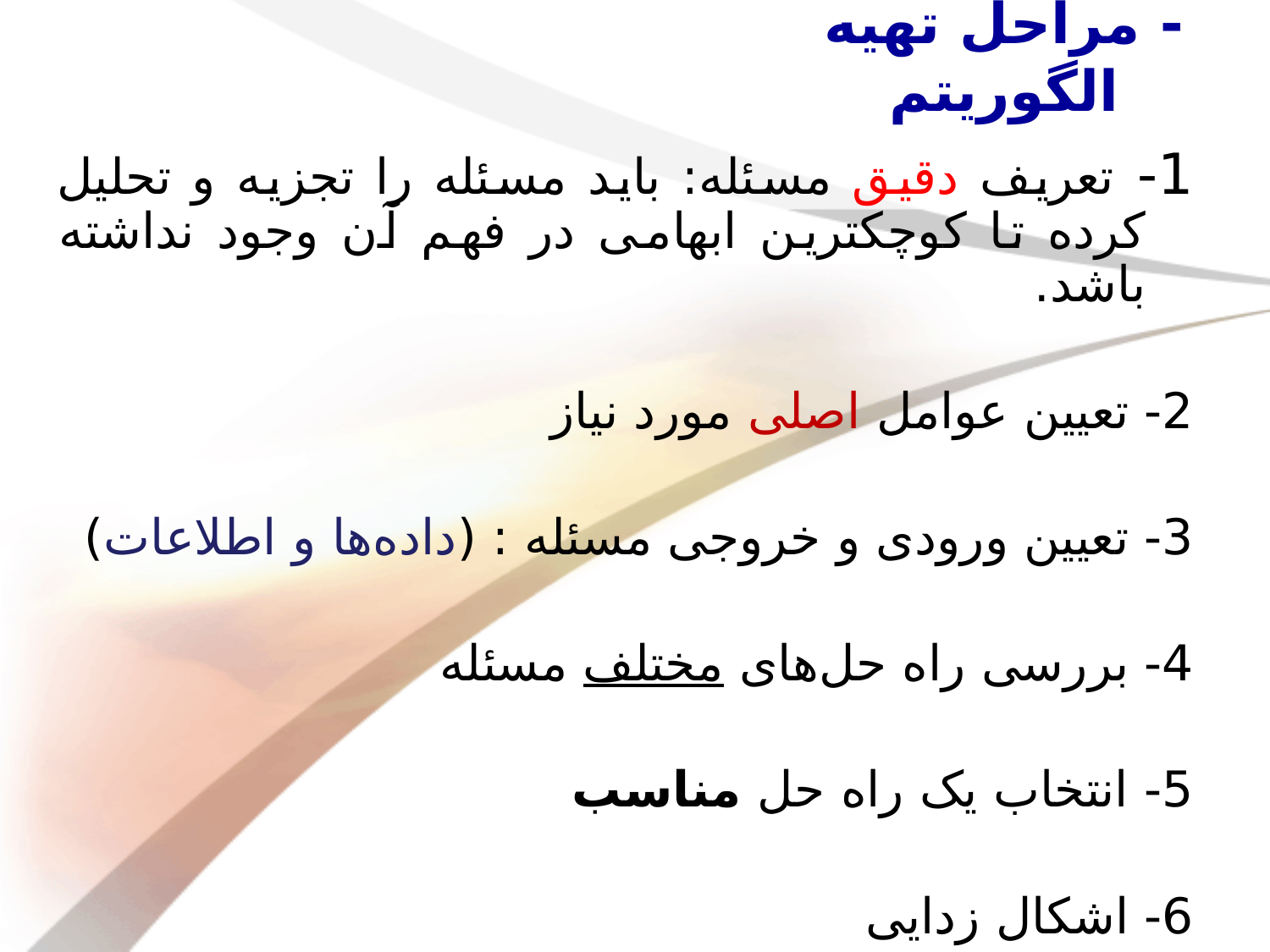

# - مراحل تهیه الگوریتم
1- تعریف دقیق مسئله: باید مسئله را تجزیه و تحلیل کرده تا کوچکترین ابهامی در فهم آن وجود نداشته باشد.

2- تعیین عوامل اصلی مورد نیاز

3- تعیین ورودی و خروجی مسئله : (داده‌ها و اطلاعات)

4- بررسی راه حل‌های مختلف مسئله

5- انتخاب یک راه حل مناسب

6- اشکال زدایی